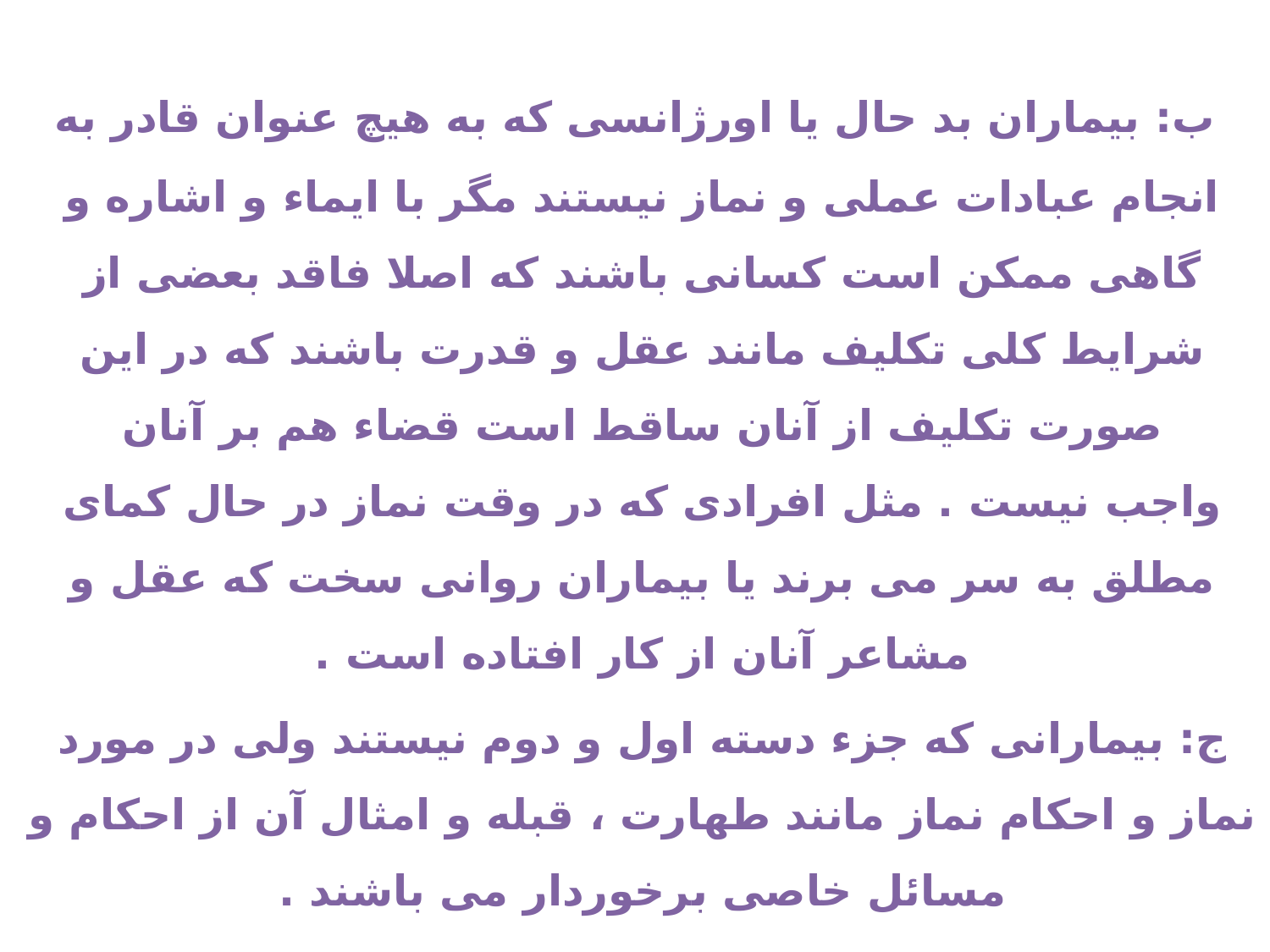

ب: بیماران بد حال یا اورژانسی که به هیچ عنوان قادر به انجام عبادات عملی و نماز نیستند مگر با ایماء و اشاره و گاهی ممکن است کسانی باشند که اصلا فاقد بعضی از شرایط کلی تکلیف مانند عقل و قدرت باشند که در این صورت تکلیف از آنان ساقط است قضاء هم بر آنان واجب نیست . مثل افرادی که در وقت نماز در حال کمای مطلق به سر می برند یا بیماران روانی سخت که عقل و مشاعر آنان از کار افتاده است .
ج: بیمارانی که جزء دسته اول و دوم نیستند ولی در مورد نماز و احکام نماز مانند طهارت ، قبله و امثال آن از احکام و مسائل خاصی برخوردار می باشند .